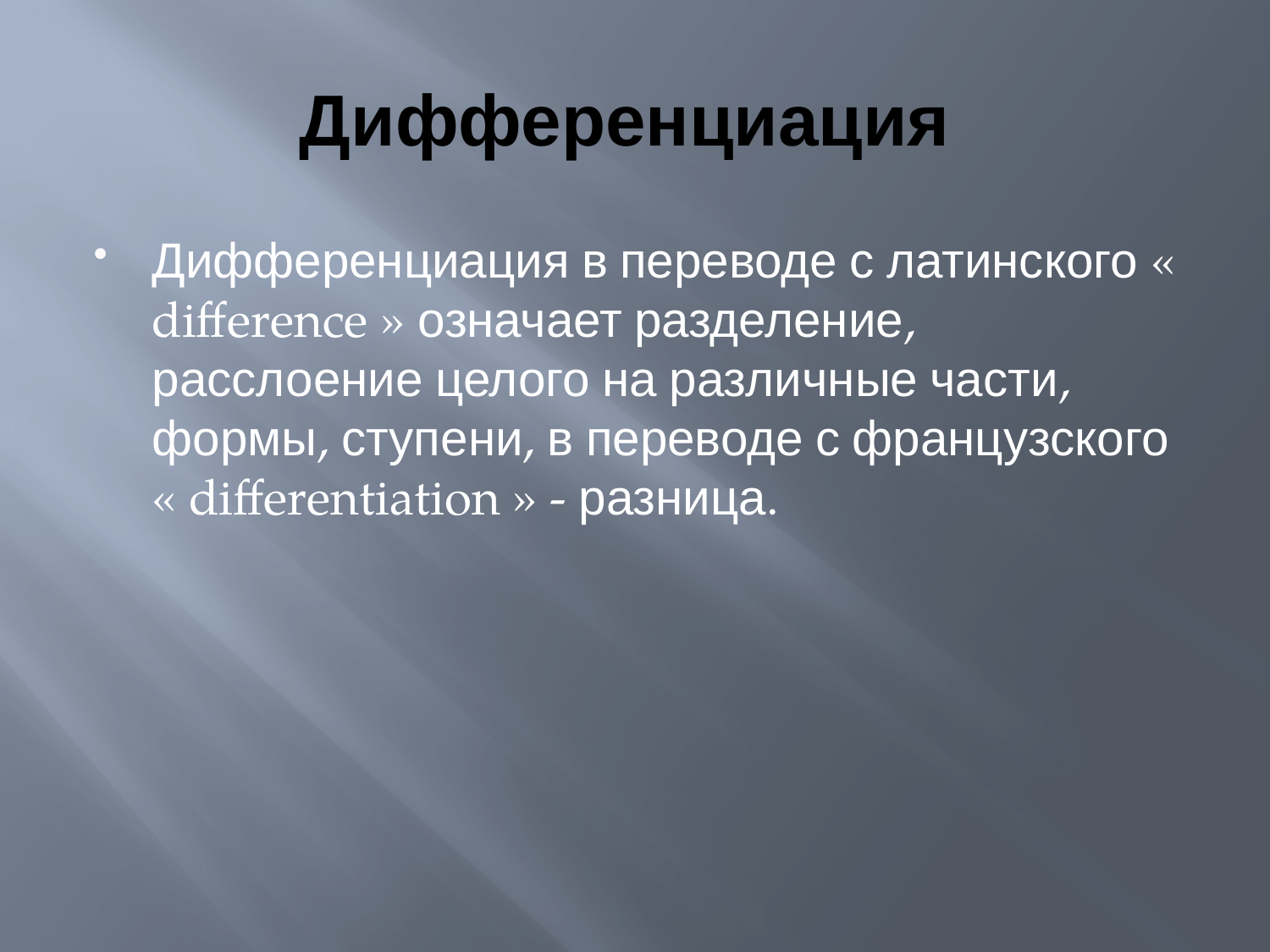

# Дифференциация
Дифференциация в переводе с латинского « difference » означает разделение, расслоение целого на различные части, формы, ступени, в переводе с французского « differentiation » - разница.